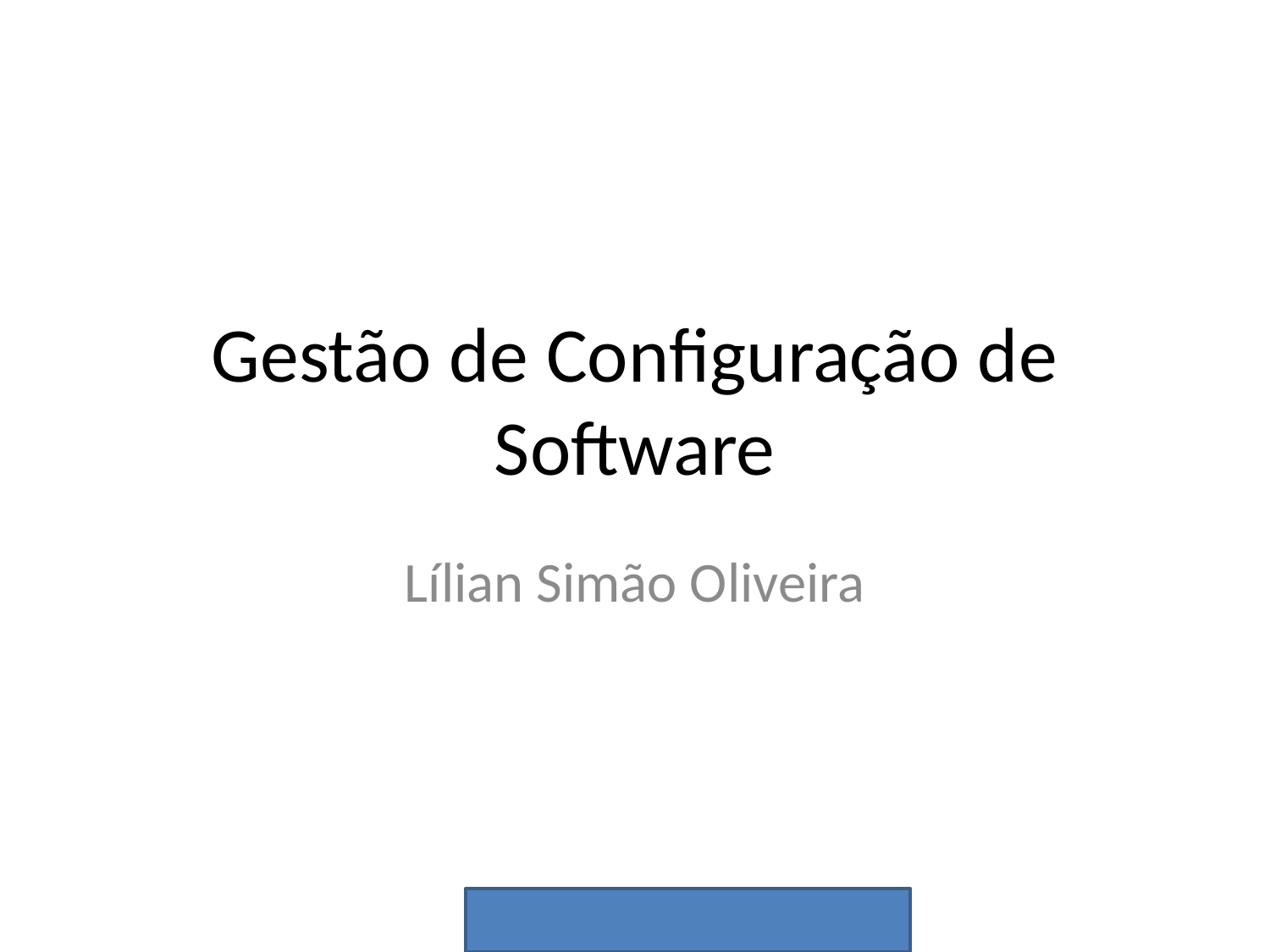

# Gestão de Configuração de Software
Lílian Simão Oliveira